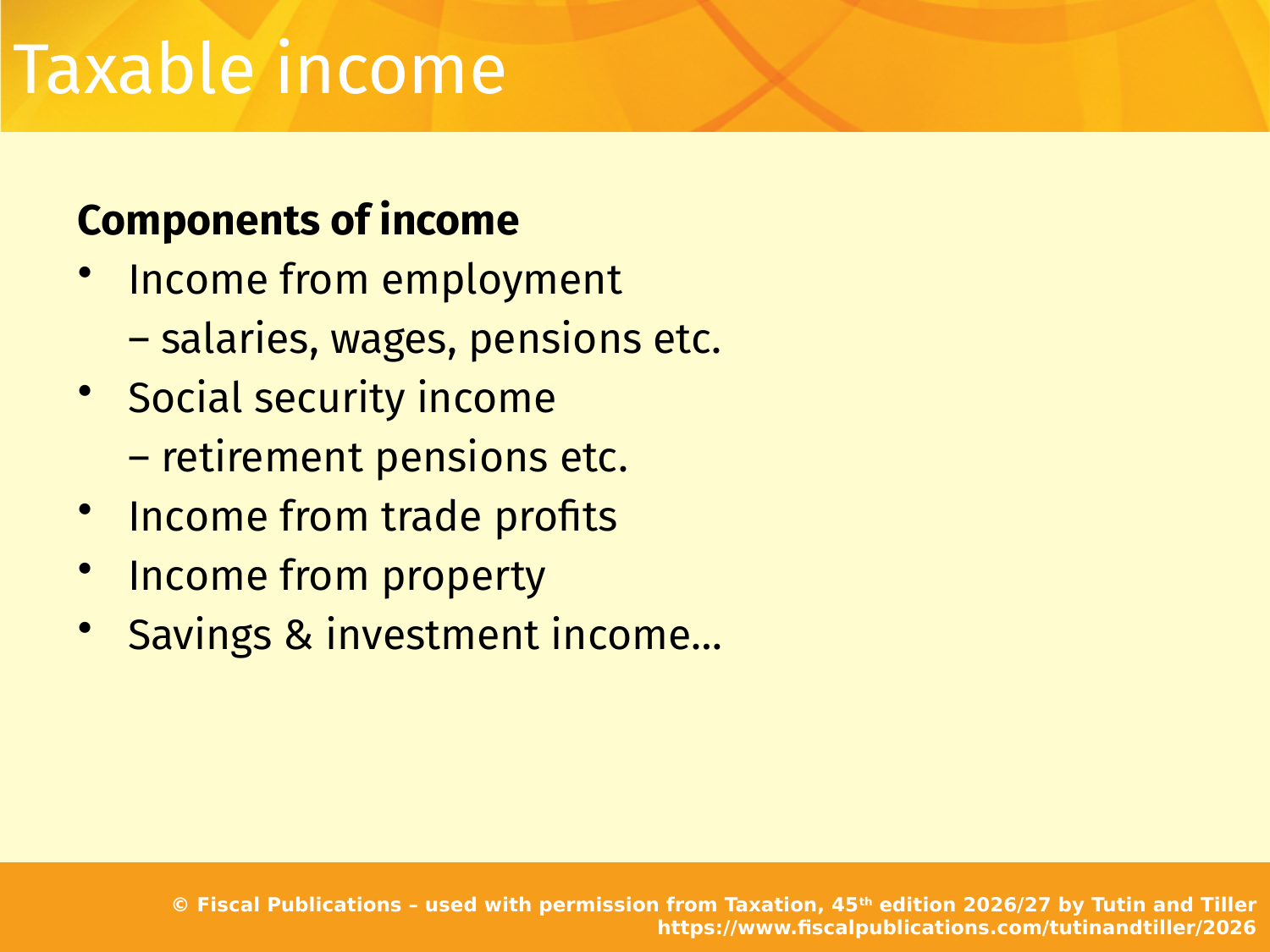

# Taxable income
Components of income
Income from employment
	– salaries, wages, pensions etc.
Social security income
	– retirement pensions etc.
Income from trade profits
Income from property
Savings & investment income…